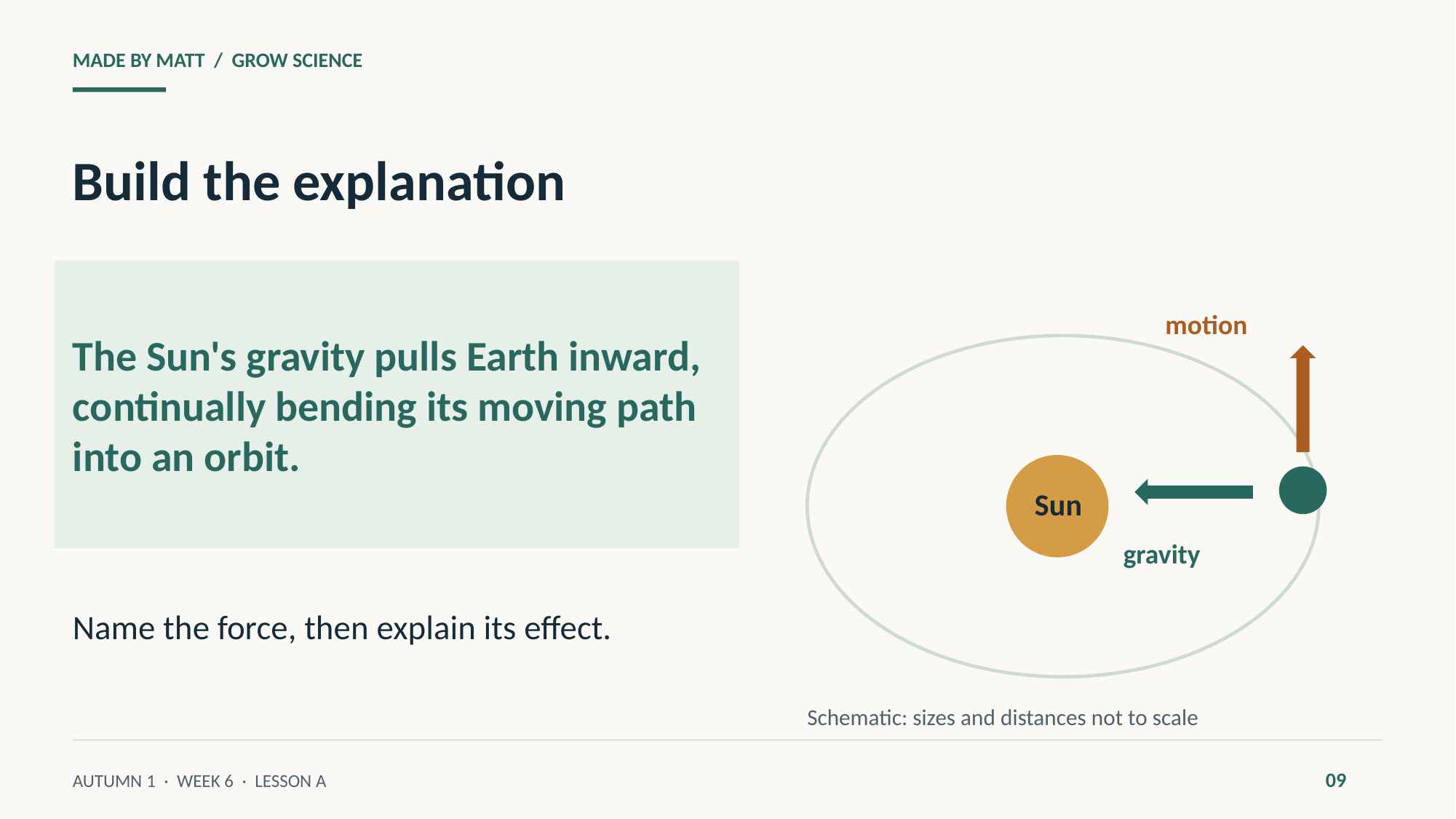

MADE BY MATT  /  GROW SCIENCE

Build the explanation
The Sun's gravity pulls Earth inward, continually bending its moving path into an orbit.
motion

Sun
gravity
Name the force, then explain its effect.
Schematic: sizes and distances not to scale

09
AUTUMN 1  ·  WEEK 6  ·  LESSON A